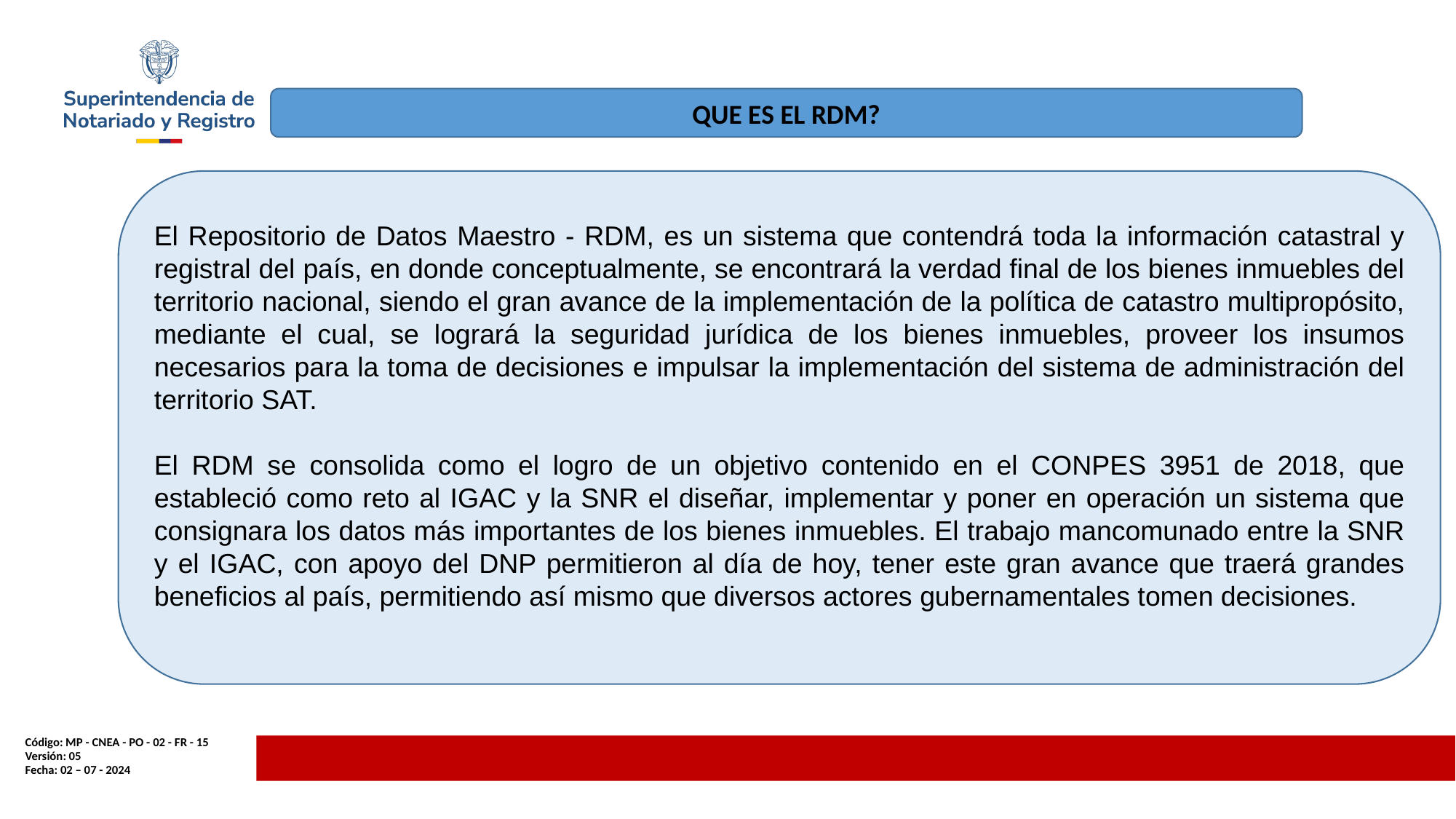

QUE ES EL RDM?
El Repositorio de Datos Maestro - RDM, es un sistema que contendrá toda la información catastral y registral del país, en donde conceptualmente, se encontrará la verdad final de los bienes inmuebles del territorio nacional, siendo el gran avance de la implementación de la política de catastro multipropósito, mediante el cual, se logrará la seguridad jurídica de los bienes inmuebles, proveer los insumos necesarios para la toma de decisiones e impulsar la implementación del sistema de administración del territorio SAT.

El RDM se consolida como el logro de un objetivo contenido en el CONPES 3951 de 2018, que estableció como reto al IGAC y la SNR el diseñar, implementar y poner en operación un sistema que consignara los datos más importantes de los bienes inmuebles. El trabajo mancomunado entre la SNR y el IGAC, con apoyo del DNP permitieron al día de hoy, tener este gran avance que traerá grandes beneficios al país, permitiendo así mismo que diversos actores gubernamentales tomen decisiones.